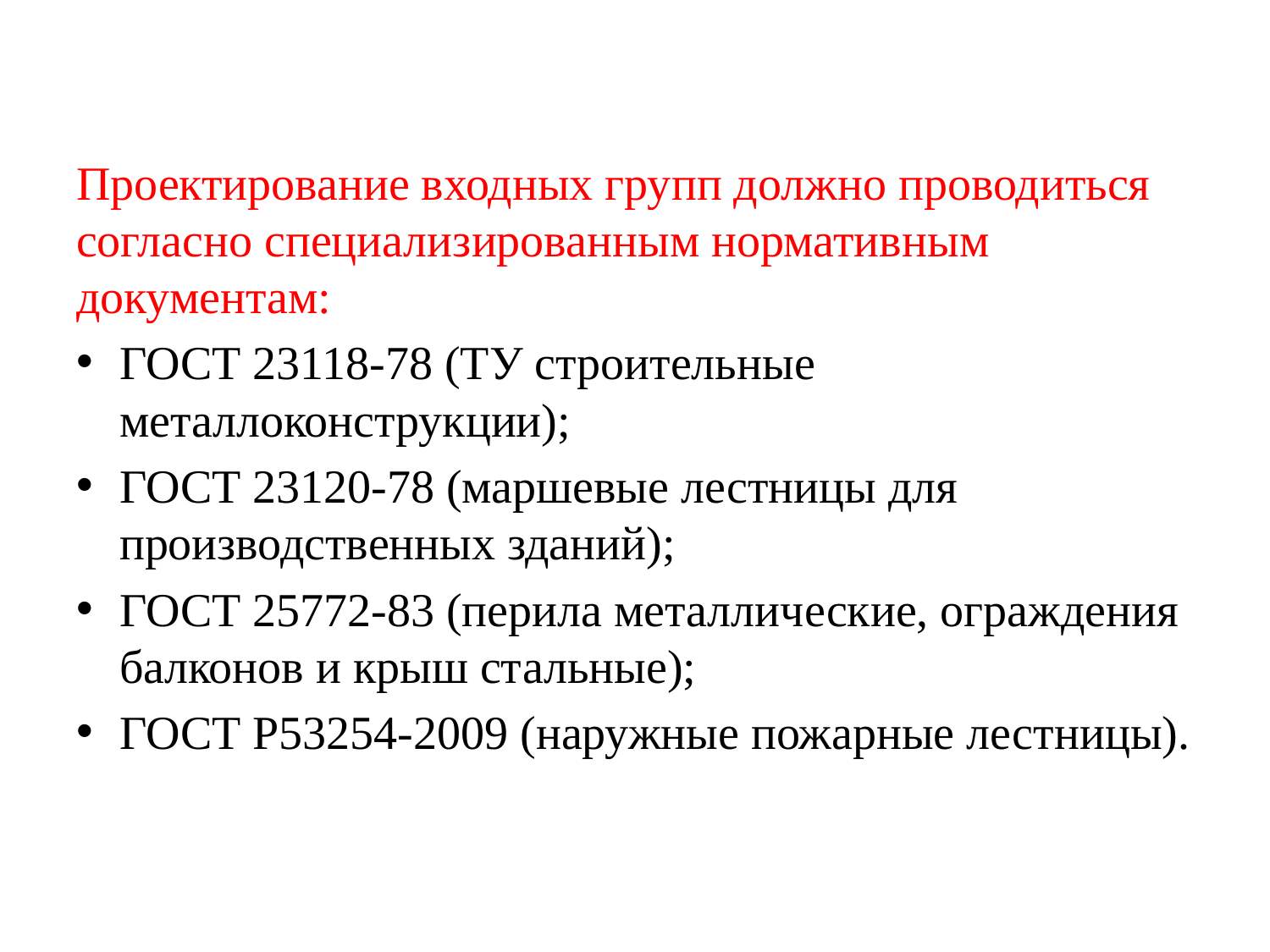

#
Проектирование входных групп должно проводиться согласно специализированным нормативным документам:
ГОСТ 23118-78 (ТУ строительные металлоконструкции);
ГОСТ 23120-78 (маршевые лестницы для производственных зданий);
ГОСТ 25772-83 (перила металлические, ограждения балконов и крыш стальные);
ГОСТ Р53254-2009 (наружные пожарные лестницы).